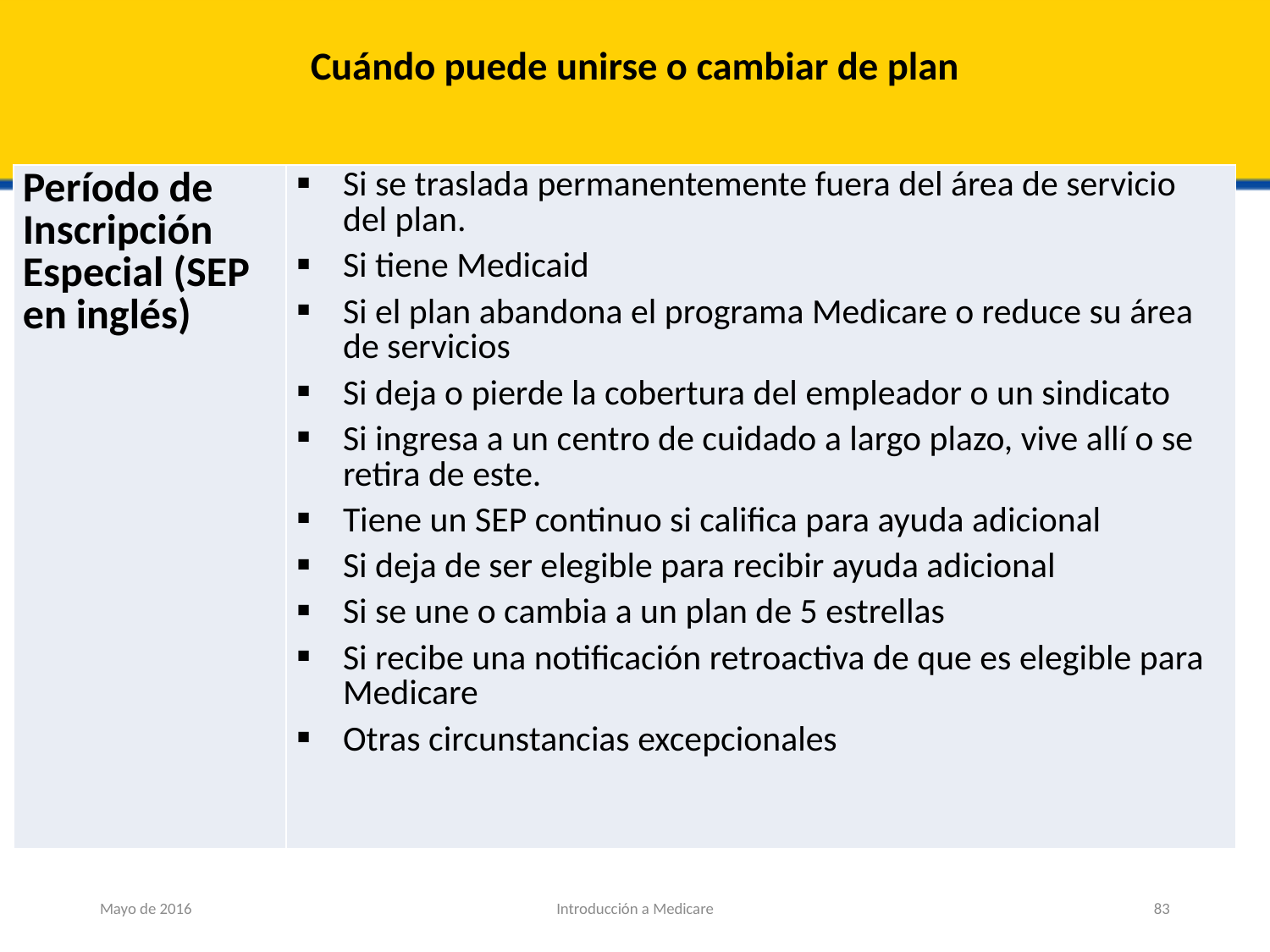

# Cuándo puede unirse o cambiar de plan
| Período de Inscripción Especial (SEP en inglés) | Si se traslada permanentemente fuera del área de servicio del plan. Si tiene Medicaid Si el plan abandona el programa Medicare o reduce su área de servicios Si deja o pierde la cobertura del empleador o un sindicato Si ingresa a un centro de cuidado a largo plazo, vive allí o se retira de este. Tiene un SEP continuo si califica para ayuda adicional Si deja de ser elegible para recibir ayuda adicional Si se une o cambia a un plan de 5 estrellas Si recibe una notificación retroactiva de que es elegible para Medicare Otras circunstancias excepcionales |
| --- | --- |
Mayo de 2016
Introducción a Medicare
83